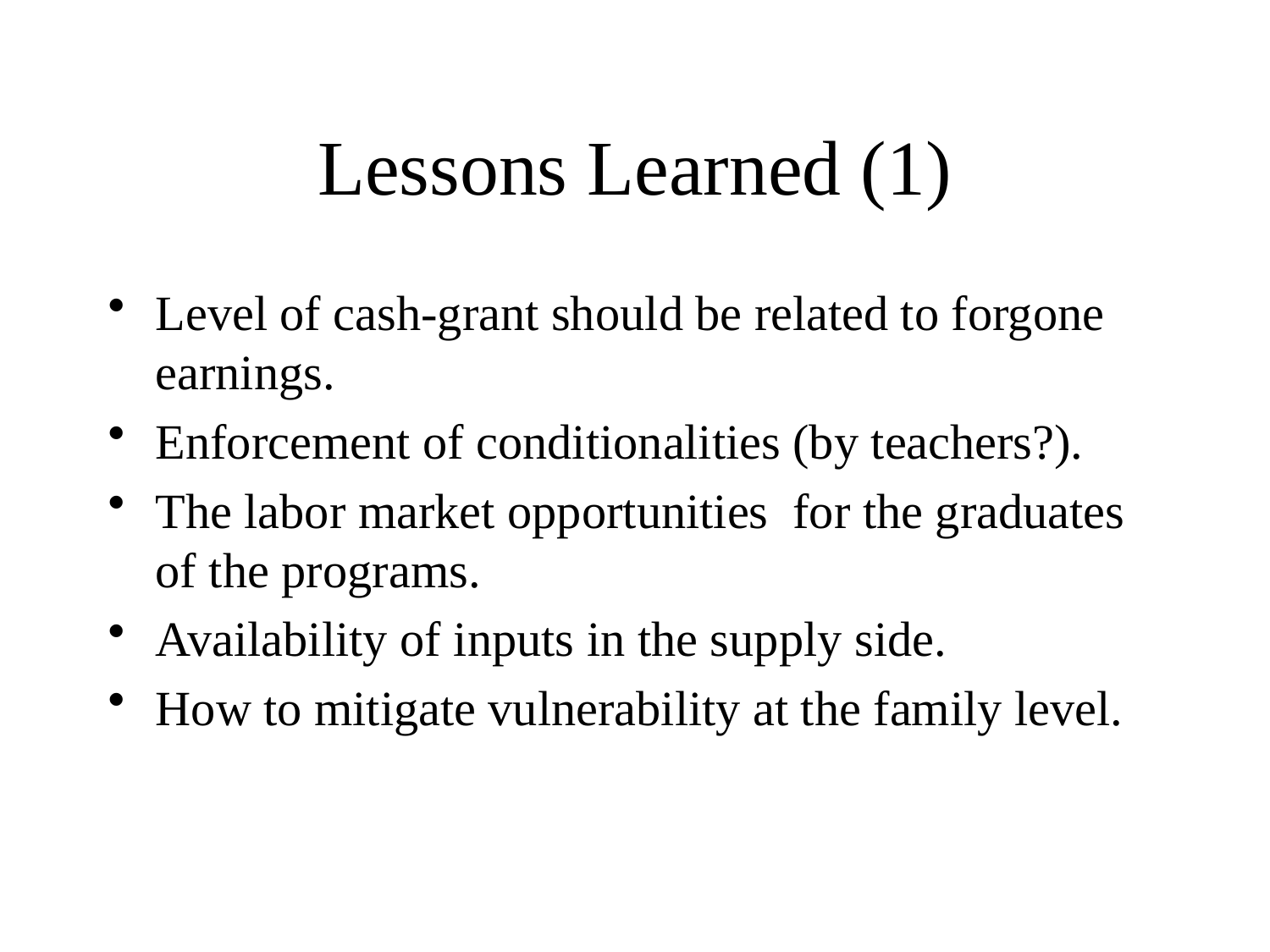

# Lessons Learned (1)
Level of cash-grant should be related to forgone earnings.
Enforcement of conditionalities (by teachers?).
The labor market opportunities  for the graduates of the programs.
Availability of inputs in the supply side.
How to mitigate vulnerability at the family level.